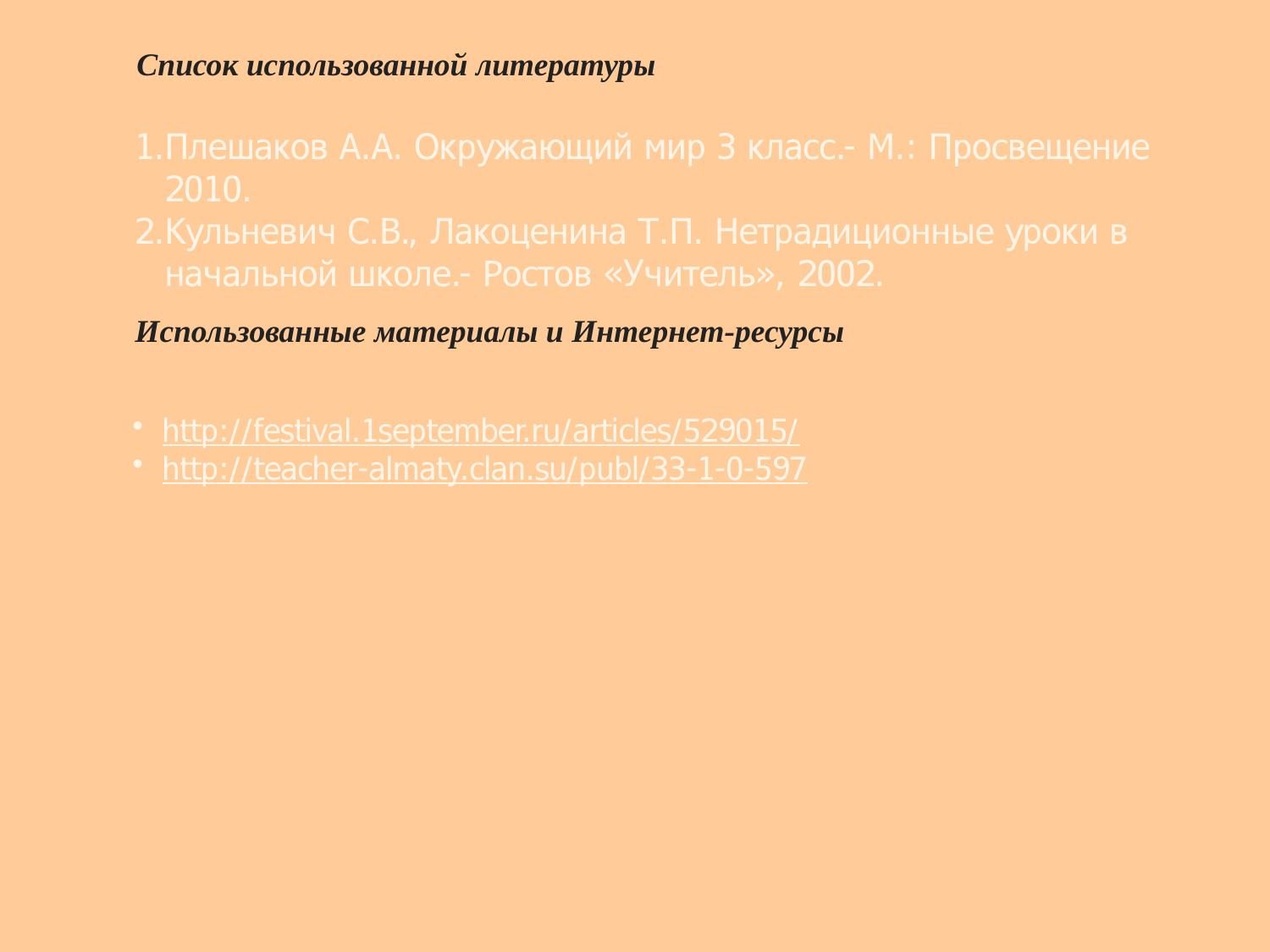

Список использованной литературы

Плешаков А.А. Окружающий мир 3 класс.- М.: Просвещение 2010.
Кульневич С.В., Лакоценина Т.П. Нетрадиционные уроки в начальной школе.- Ростов «Учитель», 2002.
Использованные материалы и Интернет-ресурсы

http://festival.1september.ru/articles/529015/
http://teacher-almaty.clan.su/publ/33-1-0-597